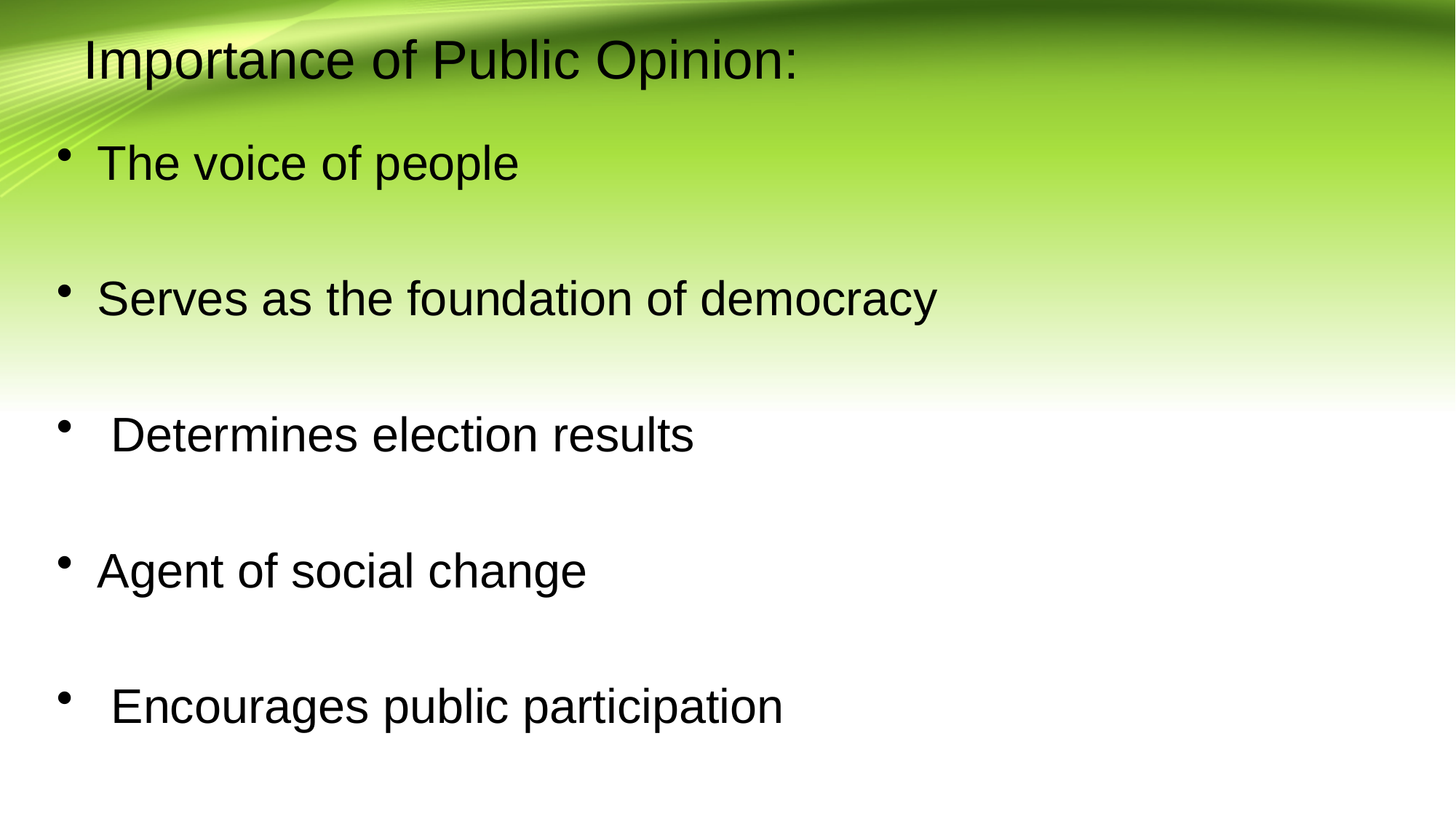

# Importance of Public Opinion:
The voice of people

Serves as the foundation of democracy

 Determines election results

Agent of social change

 Encourages public participation